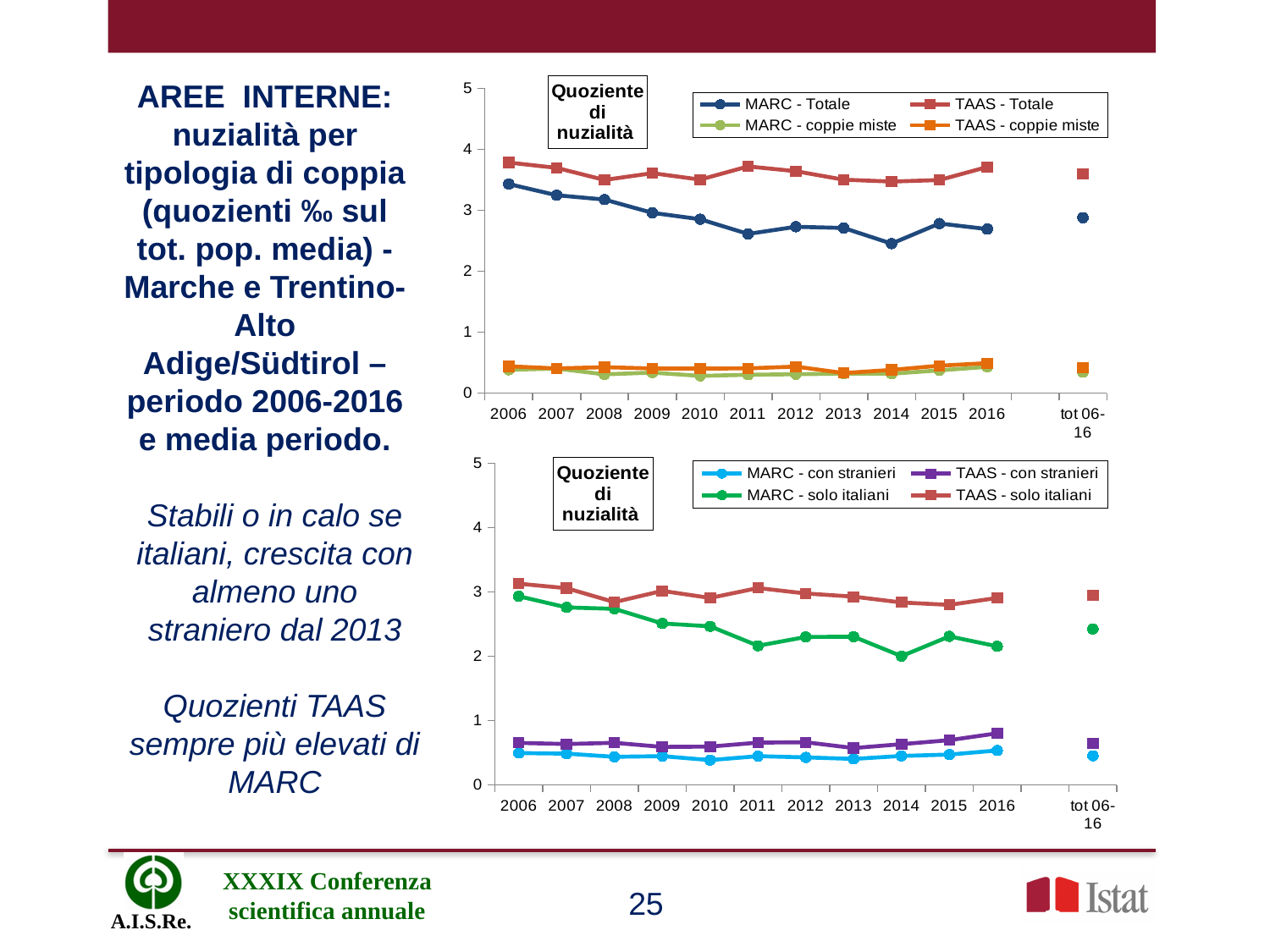

AREE  INTERNE: nuzialità per tipologia di coppia (quozienti ‰ sul tot. pop. media) - Marche e Trentino-Alto Adige/Südtirol – periodo 2006-2016 e media periodo.

### Chart: Quoziente
di
nuzialità

| Category | MARC - Totale | TAAS - Totale | MARC - coppie miste | TAAS - coppie miste |
|---|---|---|---|---|
| 2006 | 3.429270250450197 | 3.7814517117980846 | 0.382430873518343 | 0.43923702076899923 |
| 2007 | 3.245427611260587 | 3.694713267489948 | 0.4020142589432469 | 0.4043854832240793 |
| 2008 | 3.1746692186069736 | 3.4955430184900433 | 0.30789714571024385 | 0.4246307736925914 |
| 2009 | 2.9569296039248782 | 3.6071077406141865 | 0.3359204739381699 | 0.4041699034664088 |
| 2010 | 2.8513618677042802 | 3.502536207630001 | 0.28223086900129707 | 0.40164718533858207 |
| 2011 | 2.6110598241125884 | 3.7179688897606056 | 0.2999761286601841 | 0.4052047253768081 |
| 2012 | 2.7281835338873015 | 3.6392555795675063 | 0.30925061797169723 | 0.43456993097188457 |
| 2013 | 2.7081865157008815 | 3.4997005432848165 | 0.3193616174175568 | 0.3282301362155065 |
| 2014 | 2.4518328631482222 | 3.4702792181126876 | 0.31775066877927927 | 0.38085835686215264 |
| 2015 | 2.781635142190516 | 3.494007787188146 | 0.37261779163299746 | 0.44913920257759515 |
| 2016 | 2.6908590926153213 | 3.7089742037059463 | 0.4302000430200043 | 0.49092544853717196 |
|  | None | None | None | None |
| tot 06-16 | 2.8774423552764996 | 3.5999653702081 | 0.3417034704186807 | 0.41469274068565215 |

### Chart: Quoziente
di
nuzialità

| Category | MARC - con stranieri | TAAS - con stranieri | MARC - solo italiani | TAAS - solo italiani |
|---|---|---|---|---|
| 2006 | 0.4958993744523569 | 0.653281457285872 | 2.93337087599784 | 3.128170254512213 |
| 2007 | 0.4857672295564233 | 0.6364099408116658 | 2.7596603817041636 | 3.0583033266782826 |
| 2008 | 0.43688108512940005 | 0.6544567079076538 | 2.737788133477573 | 2.84108631058239 |
| 2009 | 0.4478939652508932 | 0.5910441599078666 | 2.509035638673985 | 3.01606358070632 |
| 2010 | 0.3859922178988327 | 0.5959925975991863 | 2.4653696498054476 | 2.906543610030815 |
| 2011 | 0.447851685041965 | 0.6573800065953536 | 2.1632081390706235 | 3.060588883165252 |
| 2012 | 0.4278672933581016 | 0.6636289586270159 | 2.3003162405292 | 2.9756266209404907 |
| 2013 | 0.40452471539557194 | 0.5733370561166965 | 2.3036618003053095 | 2.92636348716812 |
| 2014 | 0.45086243543005833 | 0.6340546946643659 | 2.0009704277181637 | 2.836224523448321 |
| 2015 | 0.4722713870697294 | 0.6958494687821897 | 2.3093637551207866 | 2.798158318405956 |
| 2016 | 0.5356412300347112 | 0.8023495216180211 | 2.15521786258061 | 2.906624682087925 |
|  | None | None | None | None |
| tot 06-16 | 0.4536870993325469 | 0.6507334902417984 | 2.4237552559439526 | 2.9492318799663018 |
Stabili o in calo se italiani, crescita con almeno uno straniero dal 2013

Quozienti TAAS sempre più elevati di MARC
25